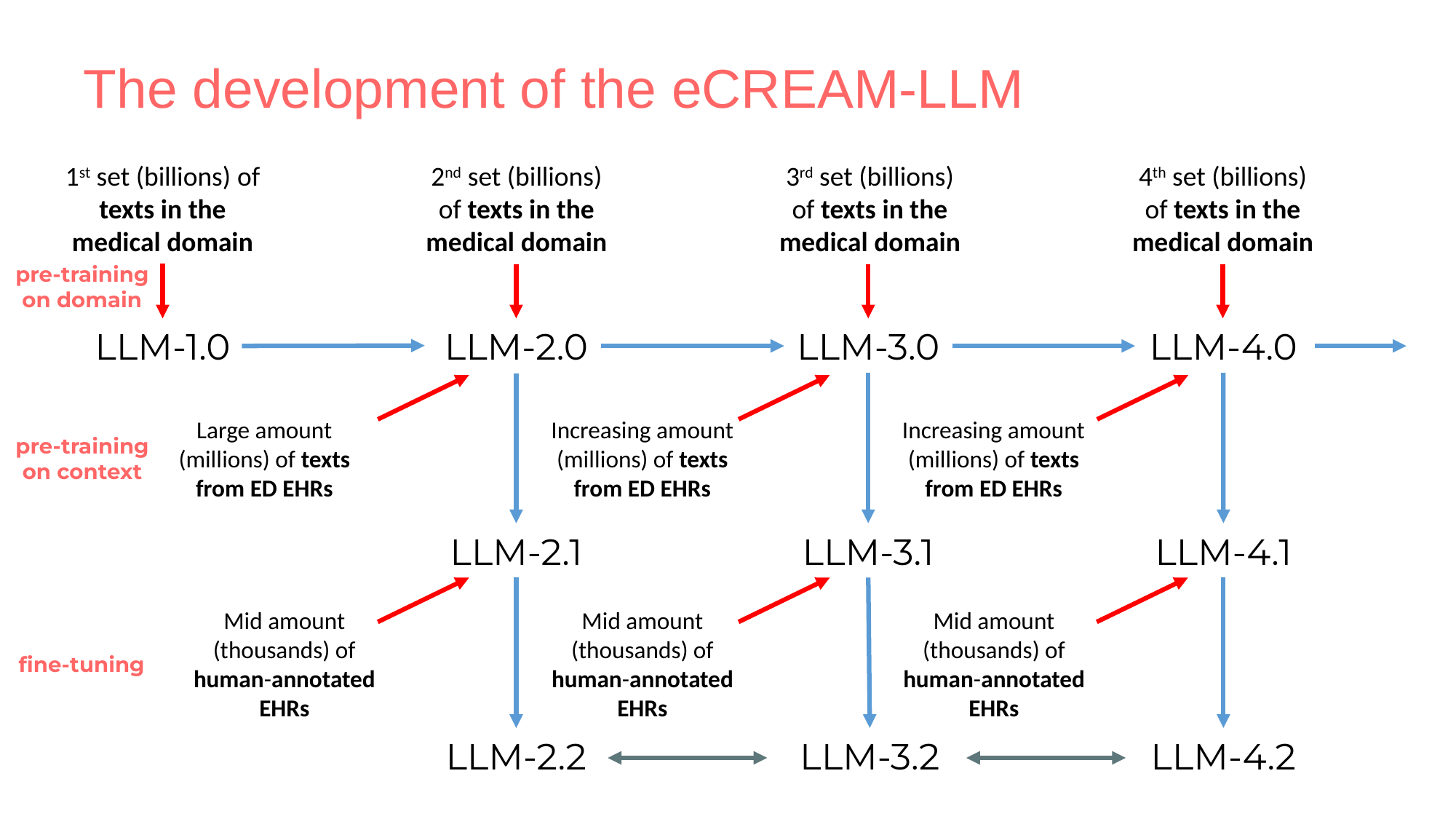

# The development of the eCREAM-LLM
1st set (billions) of texts in the medical domain
2nd set (billions) of texts in the medical domain
3rd set (billions) of texts in the medical domain
4th set (billions) of texts in the medical domain
pre-training on domain
LLM-1.0
LLM-2.0
LLM-3.0
LLM-4.0
Large amount (millions) of texts from ED EHRs
Increasing amount (millions) of texts from ED EHRs
Increasing amount (millions) of texts from ED EHRs
pre-training on context
LLM-2.1
LLM-3.1
LLM-4.1
Mid amount (thousands) of human-annotated EHRs
Mid amount (thousands) of human-annotated EHRs
Mid amount (thousands) of human-annotated EHRs
fine-tuning
LLM-2.2
LLM-3.2
LLM-4.2